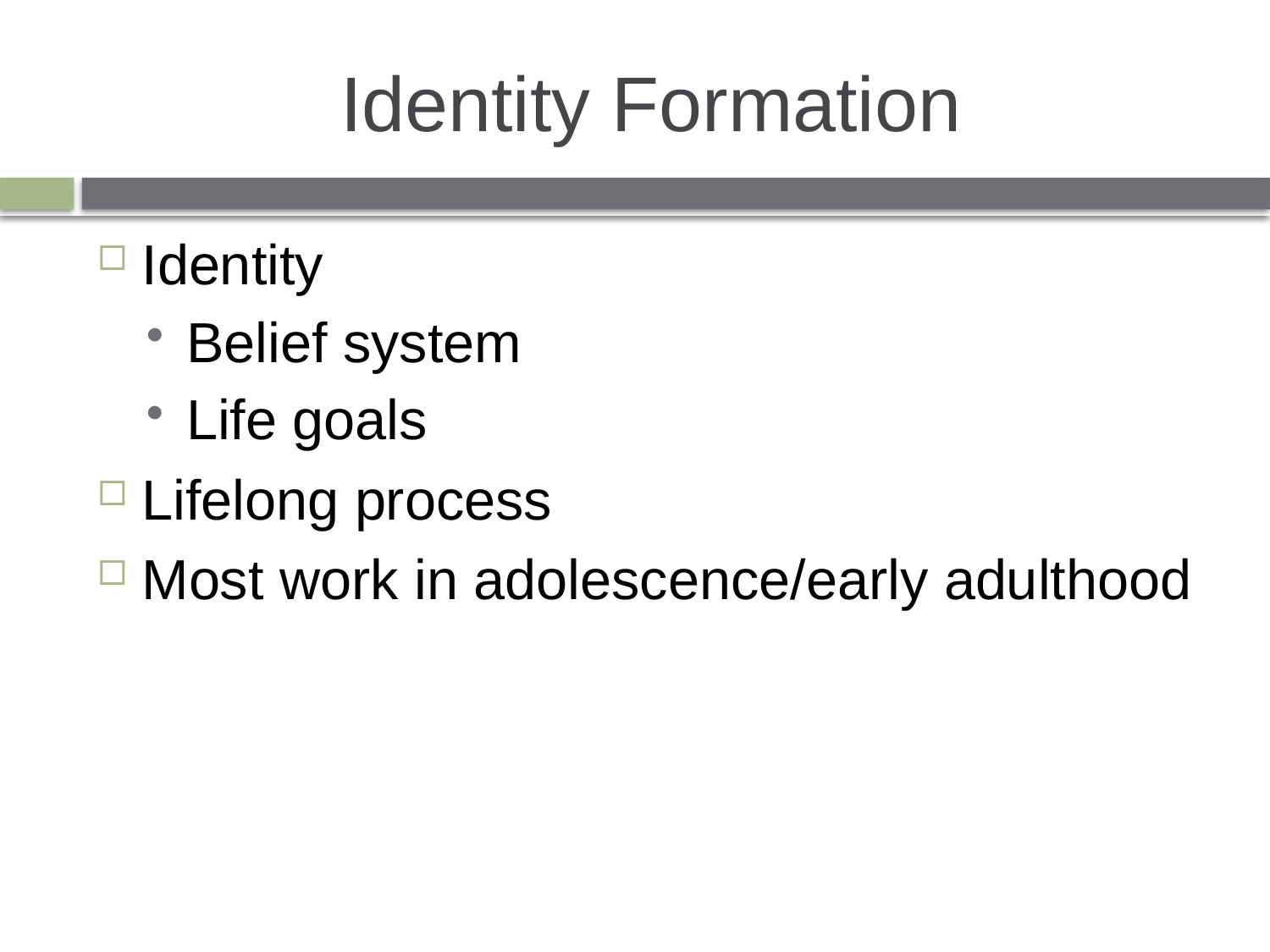

# Identity Formation
Identity
Belief system
Life goals
Lifelong process
Most work in adolescence/early adulthood